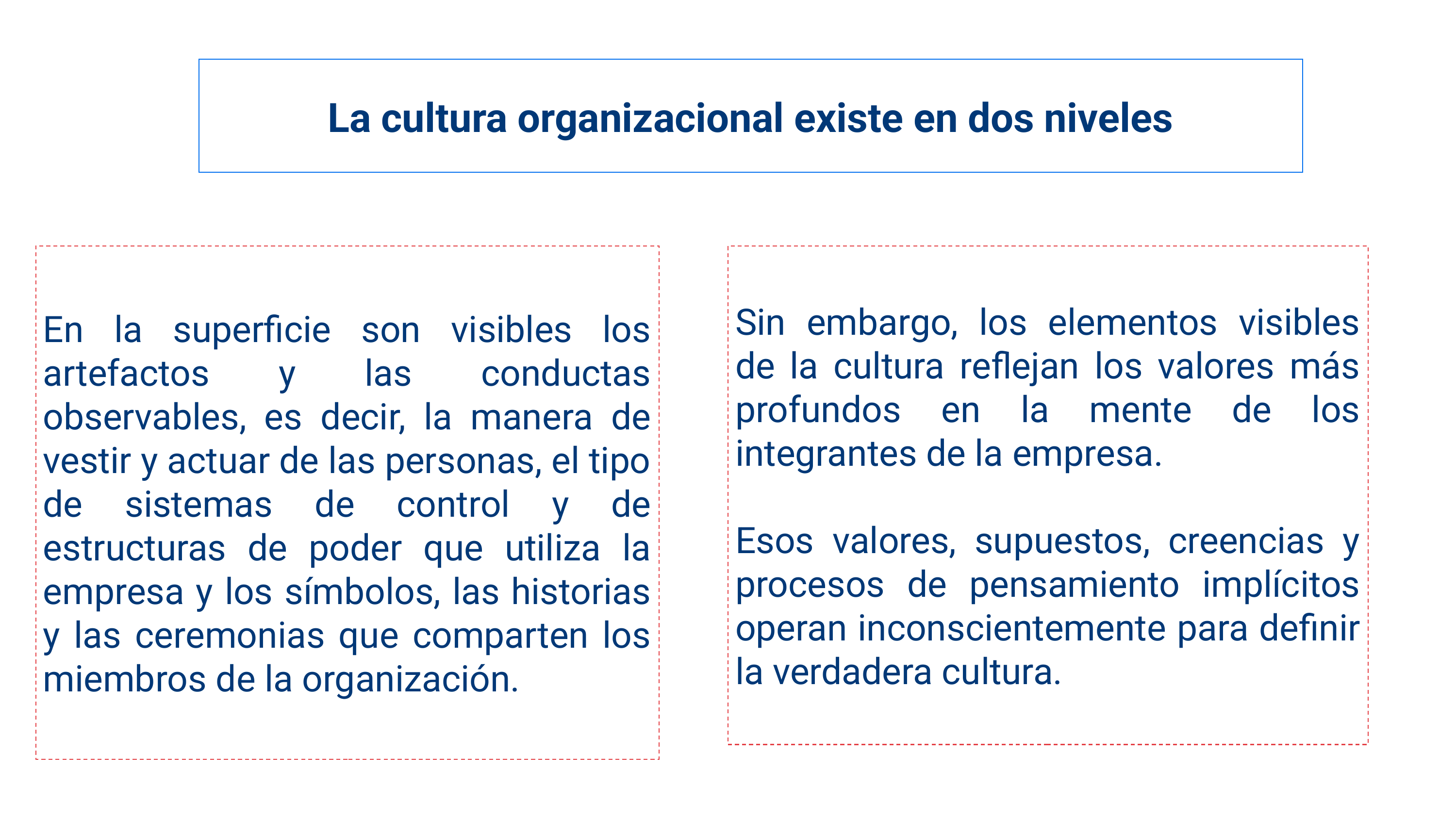

La cultura organizacional existe en dos niveles
Sin embargo, los elementos visibles de la cultura reflejan los valores más profundos en la mente de los integrantes de la empresa.

Esos valores, supuestos, creencias y procesos de pensamiento implícitos operan inconscientemente para definir la verdadera cultura.
En la superficie son visibles los artefactos y las conductas observables, es decir, la manera de vestir y actuar de las personas, el tipo de sistemas de control y de estructuras de poder que utiliza la empresa y los símbolos, las historias y las ceremonias que comparten los miembros de la organización.